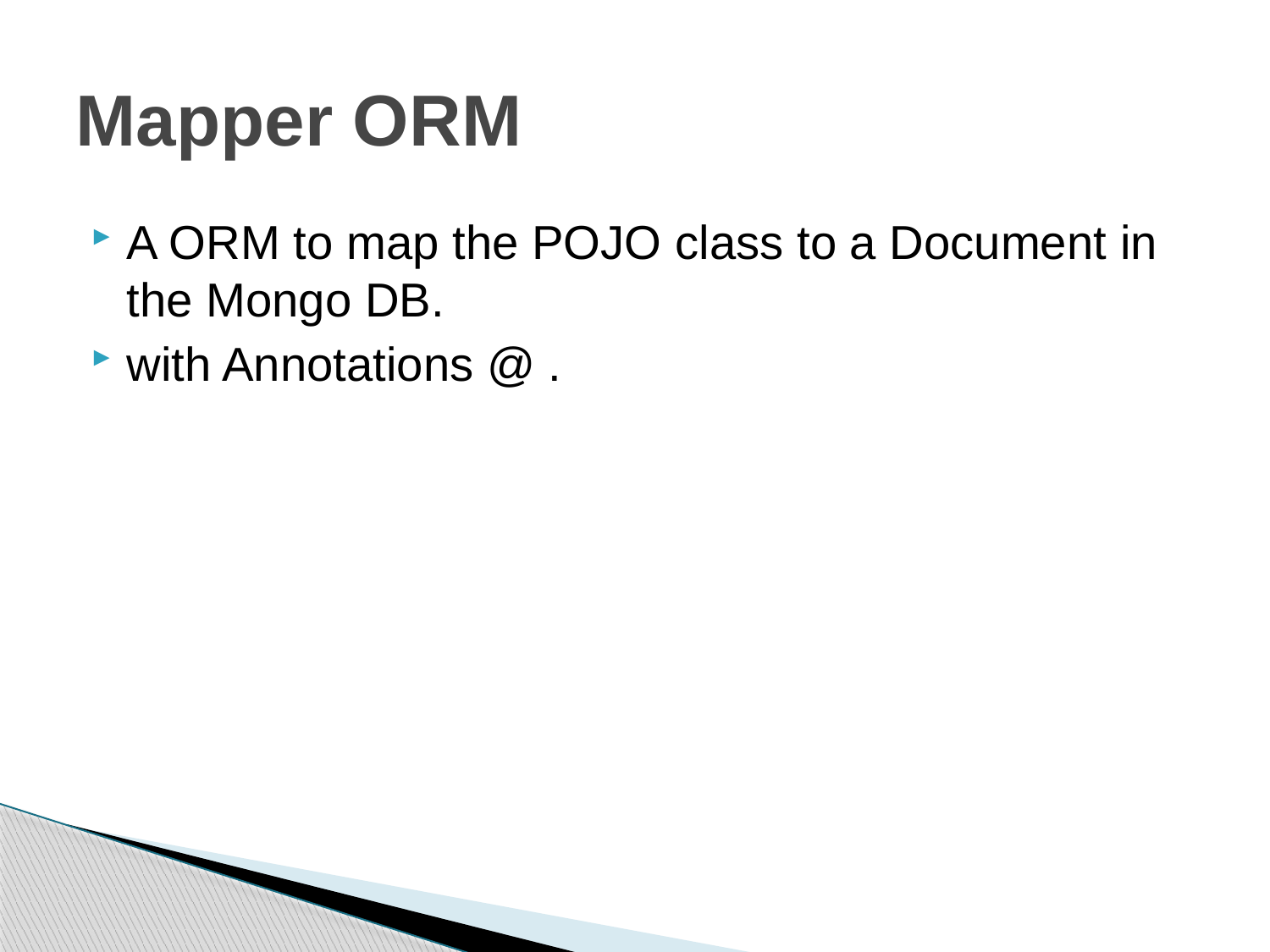

# Mapper ORM
A ORM to map the POJO class to a Document in the Mongo DB.
with Annotations @ .